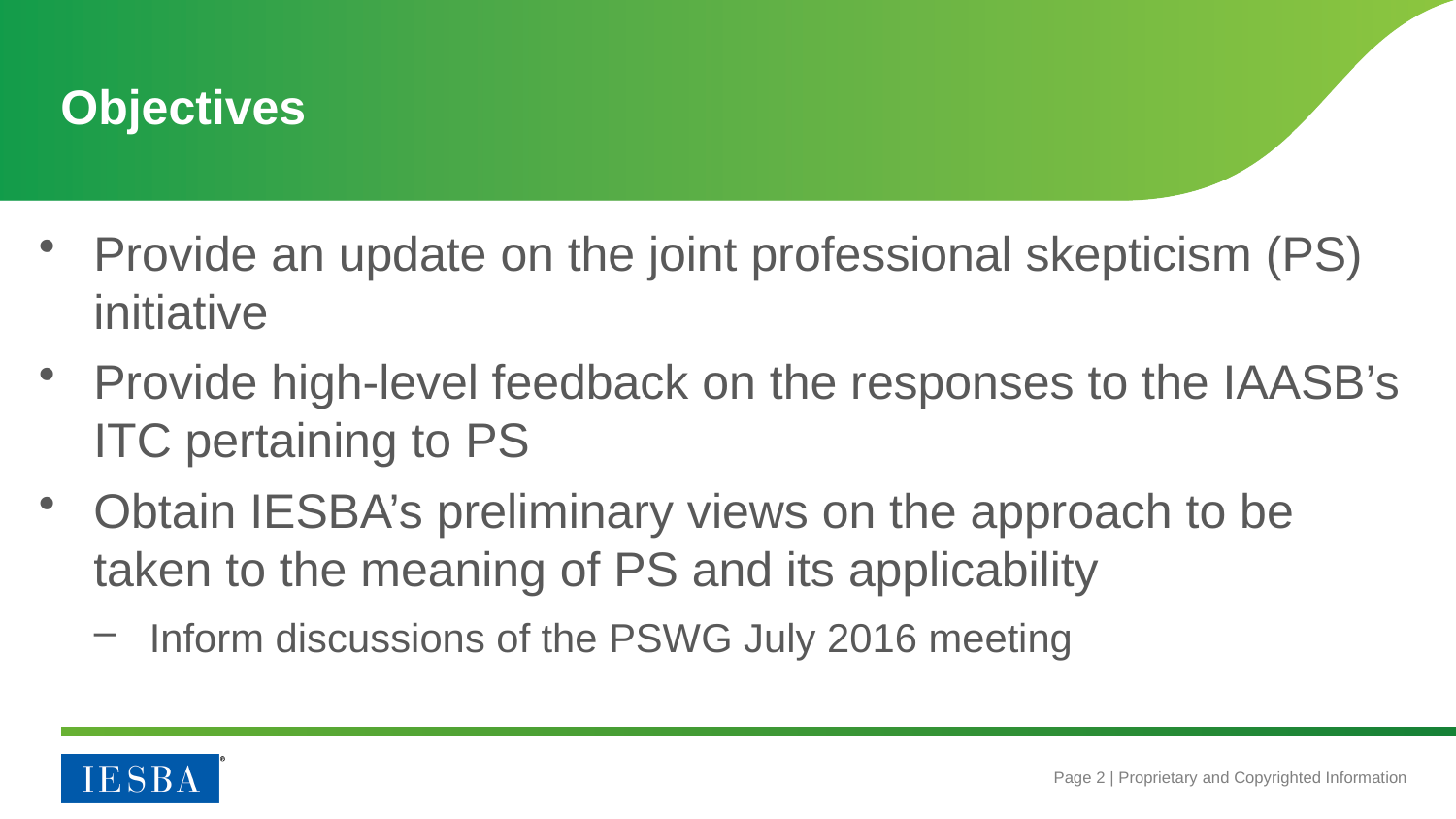

# Objectives
Provide an update on the joint professional skepticism (PS) initiative
Provide high-level feedback on the responses to the IAASB’s ITC pertaining to PS
Obtain IESBA’s preliminary views on the approach to be taken to the meaning of PS and its applicability
Inform discussions of the PSWG July 2016 meeting